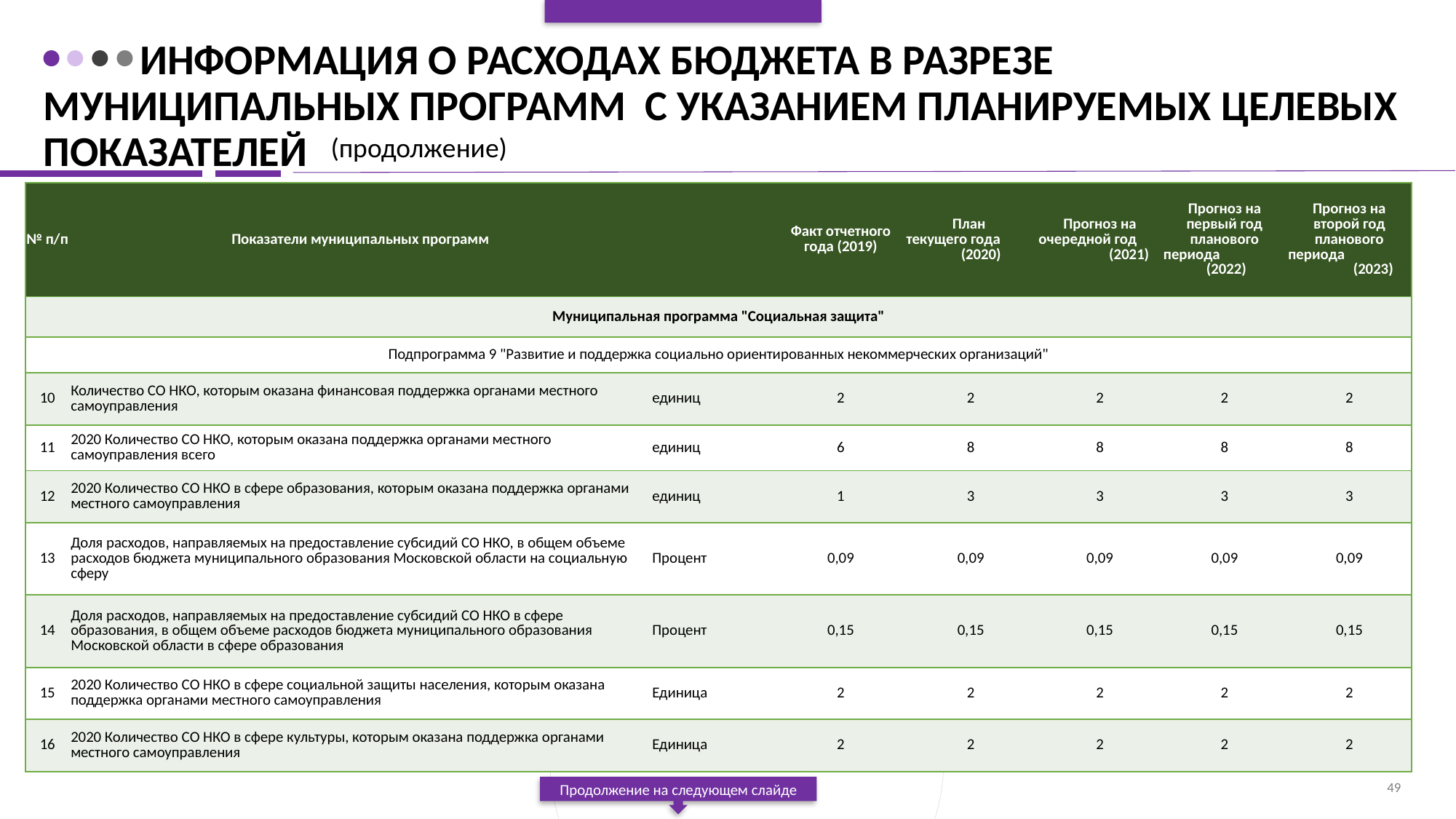

# Информация о расходах бюджета в разрезе муниципальных программ  с указанием планируемых целевых показателей
(продолжение)
| № п/п | Показатели муниципальных программ |  | Факт отчетного года (2019) | План текущего года (2020) | Прогноз на очередной год (2021) | Прогноз на первый год планового периода (2022) | Прогноз на второй год планового периода (2023) |
| --- | --- | --- | --- | --- | --- | --- | --- |
| Муниципальная программа "Социальная защита" |  |  |  |  |  |  |  |
| Подпрограмма 9 "Развитие и поддержка социально ориентированных некоммерческих организаций" |  |  |  |  |  |  |  |
| 10 | Количество СО НКО, которым оказана финансовая поддержка органами местного самоуправления | единиц | 2 | 2 | 2 | 2 | 2 |
| 11 | 2020 Количество СО НКО, которым оказана поддержка органами местного самоуправления всего | единиц | 6 | 8 | 8 | 8 | 8 |
| 12 | 2020 Количество СО НКО в сфере образования, которым оказана поддержка органами местного самоуправления | единиц | 1 | 3 | 3 | 3 | 3 |
| 13 | Доля расходов, направляемых на предоставление субсидий СО НКО, в общем объеме расходов бюджета муниципального образования Московской области на социальную сферу | Процент | 0,09 | 0,09 | 0,09 | 0,09 | 0,09 |
| 14 | Доля расходов, направляемых на предоставление субсидий СО НКО в сфере образования, в общем объеме расходов бюджета муниципального образования Московской области в сфере образования | Процент | 0,15 | 0,15 | 0,15 | 0,15 | 0,15 |
| 15 | 2020 Количество СО НКО в сфере социальной защиты населения, которым оказана поддержка органами местного самоуправления | Единица | 2 | 2 | 2 | 2 | 2 |
| 16 | 2020 Количество СО НКО в сфере культуры, которым оказана поддержка органами местного самоуправления | Единица | 2 | 2 | 2 | 2 | 2 |
49
Продолжение на следующем слайде